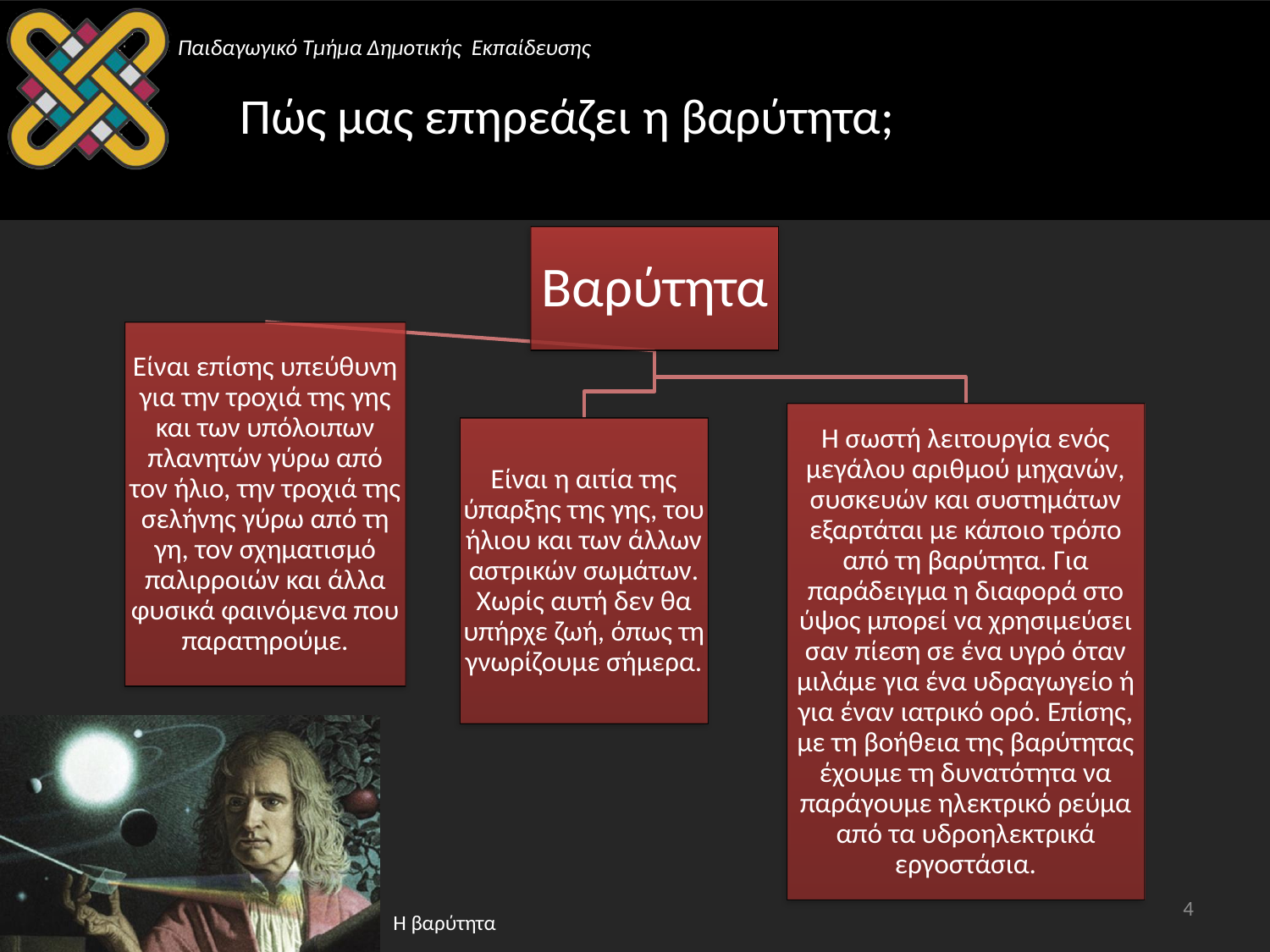

# Παιδαγωγικό Τμήμα Δημοτικής  Εκπαίδευσης Πώς μας επηρεάζει η βαρύτητα;
Βαρύτητα
Είναι επίσης υπεύθυνη για την τροχιά της γης και των υπόλοιπων πλανητών γύρω από τον ήλιο, την τροχιά της σελήνης γύρω από τη γη, τον σχηματισμό παλιρροιών και άλλα φυσικά φαινόμενα που παρατηρούμε.
Είναι η αιτία της ύπαρξης της γης, του ήλιου και των άλλων αστρικών σωμάτων. Χωρίς αυτή δεν θα υπήρχε ζωή, όπως τη γνωρίζουμε σήμερα.
Η σωστή λειτουργία ενός μεγάλου αριθμού μηχανών, συσκευών και συστημάτων εξαρτάται με κάποιο τρόπο από τη βαρύτητα. Για παράδειγμα η διαφορά στο ύψος μπορεί να χρησιμεύσει σαν πίεση σε ένα υγρό όταν μιλάμε για ένα υδραγωγείο ή για έναν ιατρικό ορό. Επίσης, με τη βοήθεια της βαρύτητας έχουμε τη δυνατότητα να παράγουμε ηλεκτρικό ρεύμα από τα υδροηλεκτρικά εργοστάσια.
4
H βαρύτητα